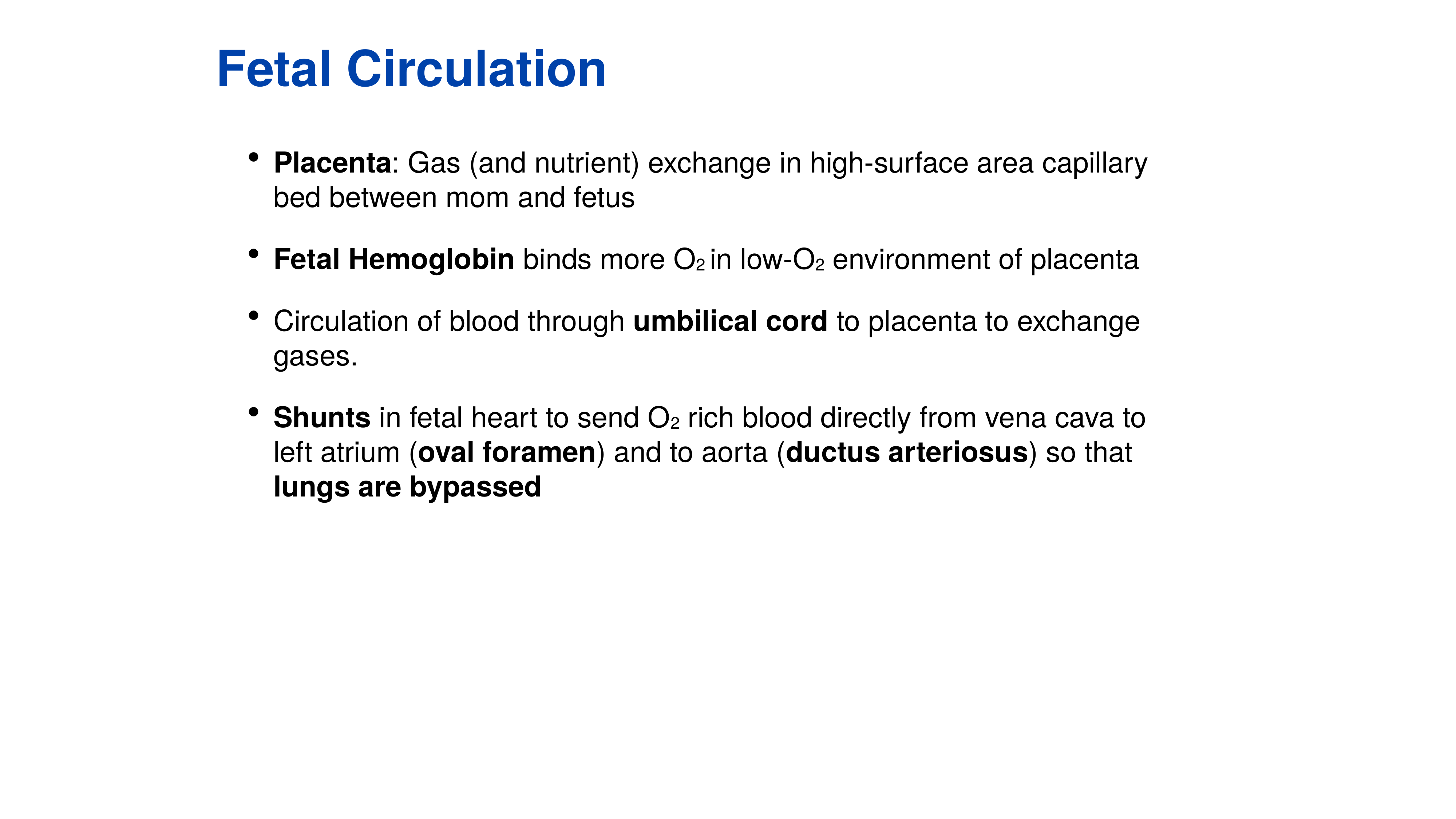

Fetal Circulation
Placenta: Gas (and nutrient) exchange in high-surface area capillary bed between mom and fetus
Fetal Hemoglobin binds more O2 in low-O2 environment of placenta
Circulation of blood through umbilical cord to placenta to exchange gases.
Shunts in fetal heart to send O2 rich blood directly from vena cava to left atrium (oval foramen) and to aorta (ductus arteriosus) so that lungs are bypassed